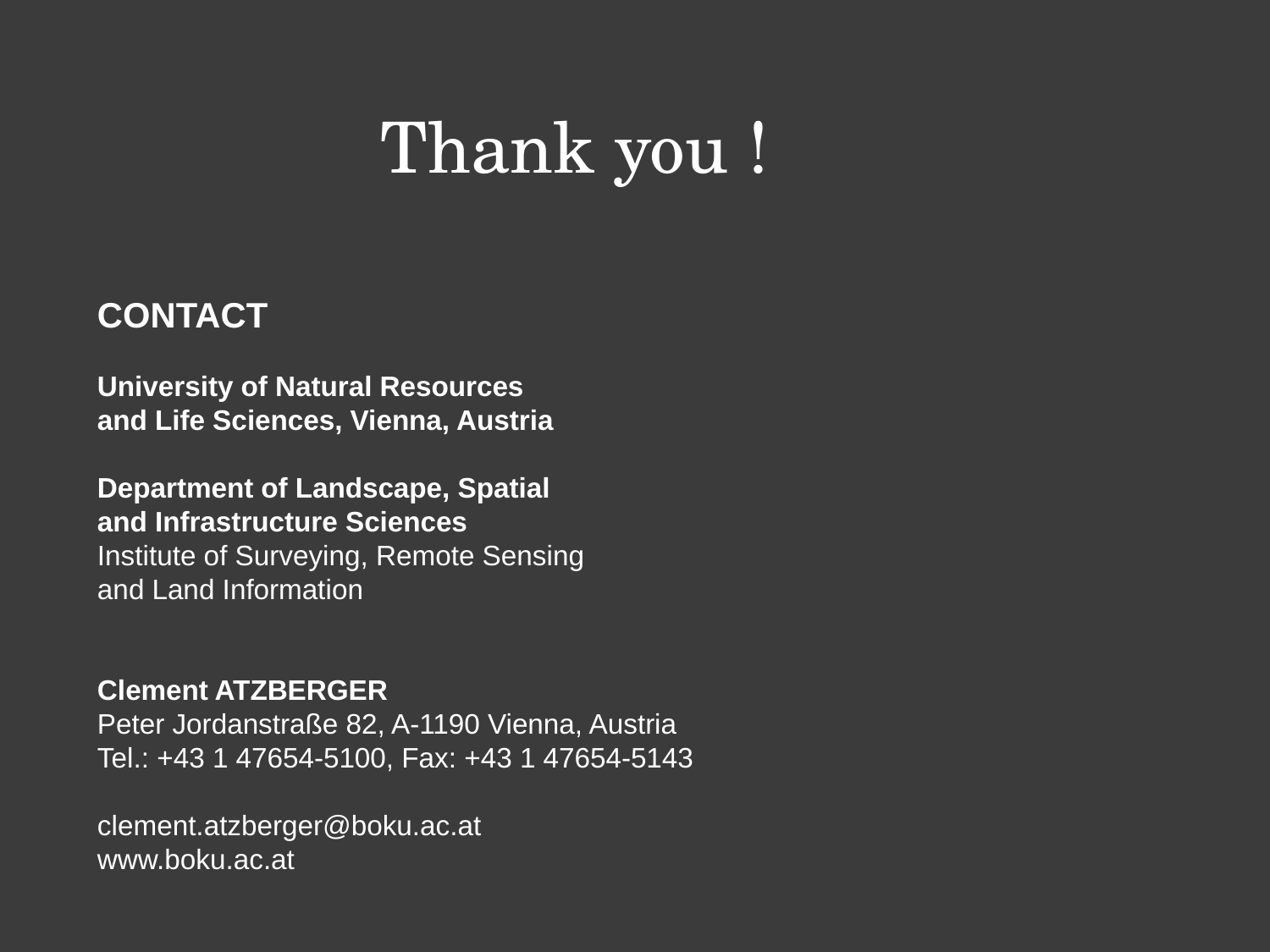

Thank you !
CONTACT

University of Natural Resources
and Life Sciences, Vienna, Austria

Department of Landscape, Spatial
and Infrastructure Sciences
Institute of Surveying, Remote Sensing
and Land Information

Clement ATZBERGER
Peter Jordanstraße 82, A-1190 Vienna, Austria
Tel.: +43 1 47654-5100, Fax: +43 1 47654-5143

clement.atzberger@boku.ac.at
www.boku.ac.at